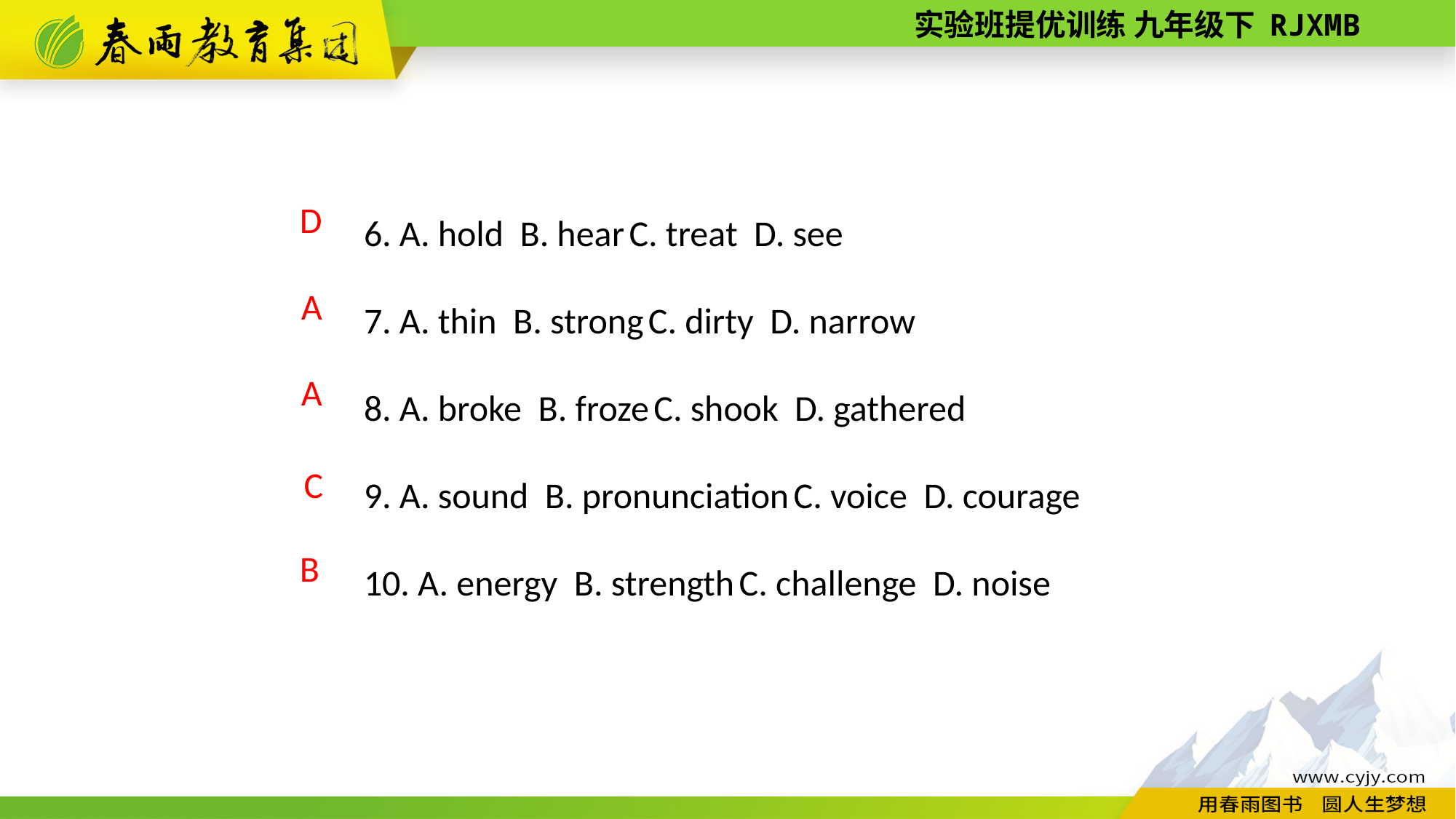

6. A. hold  B. hear C. treat  D. see
7. A. thin  B. strong C. dirty  D. narrow
8. A. broke  B. froze C. shook  D. gathered
9. A. sound  B. pronunciation C. voice  D. courage
10. A. energy  B. strength C. challenge  D. noise
D
A
A
C
B